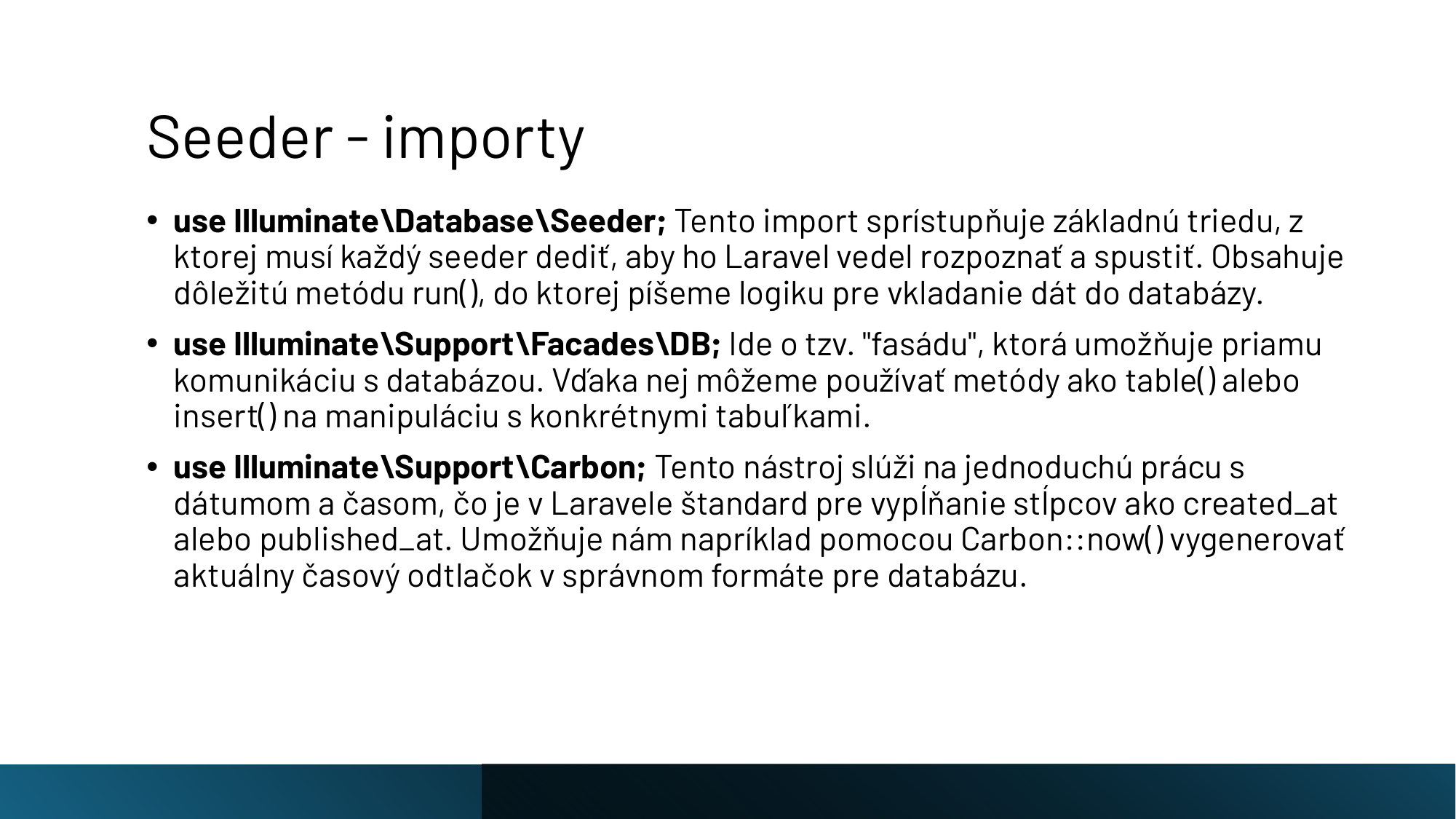

# Seeder - importy
use Illuminate\Database\Seeder; Tento import sprístupňuje základnú triedu, z ktorej musí každý seeder dediť, aby ho Laravel vedel rozpoznať a spustiť. Obsahuje dôležitú metódu run(), do ktorej píšeme logiku pre vkladanie dát do databázy.
use Illuminate\Support\Facades\DB; Ide o tzv. "fasádu", ktorá umožňuje priamu komunikáciu s databázou. Vďaka nej môžeme používať metódy ako table() alebo insert() na manipuláciu s konkrétnymi tabuľkami.
use Illuminate\Support\Carbon; Tento nástroj slúži na jednoduchú prácu s dátumom a časom, čo je v Laravele štandard pre vypĺňanie stĺpcov ako created_at alebo published_at. Umožňuje nám napríklad pomocou Carbon::now() vygenerovať aktuálny časový odtlačok v správnom formáte pre databázu.